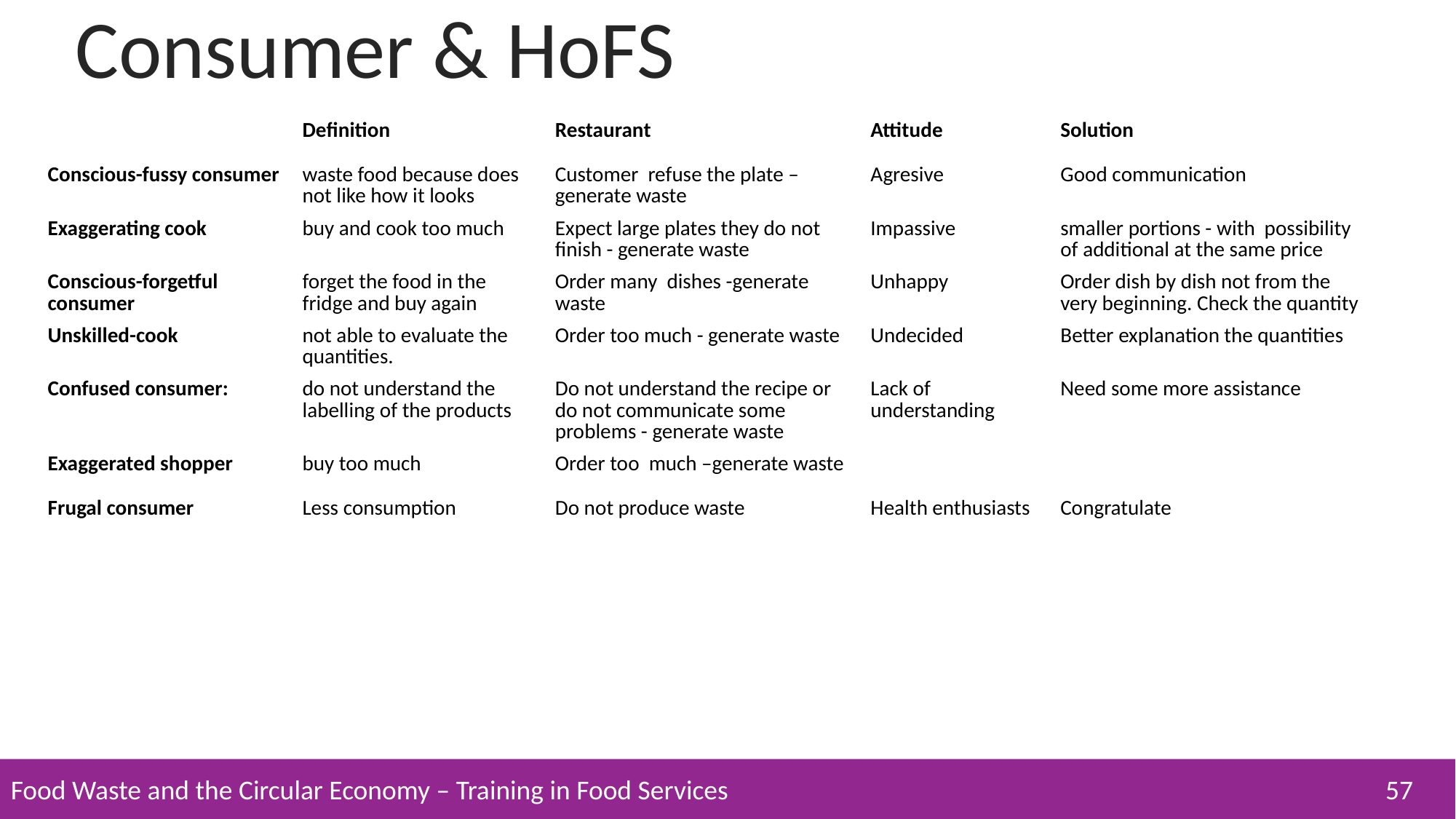

Consumer & HoFS
|  | Definition | Restaurant | Attitude | Solution |
| --- | --- | --- | --- | --- |
| Conscious-fussy consumer | waste food because does not like how it looks | Customer refuse the plate – generate waste | Agresive | Good communication |
| Exaggerating cook | buy and cook too much | Expect large plates they do not finish - generate waste | Impassive | smaller portions - with possibility of additional at the same price |
| Conscious-forgetful consumer | forget the food in the fridge and buy again | Order many dishes -generate waste | Unhappy | Order dish by dish not from the very beginning. Check the quantity |
| Unskilled-cook | not able to evaluate the quantities. | Order too much - generate waste | Undecided | Better explanation the quantities |
| Confused consumer: | do not understand the labelling of the products | Do not understand the recipe or do not communicate some problems - generate waste | Lack of understanding | Need some more assistance |
| Exaggerated shopper | buy too much | Order too much –generate waste |  |  |
| Frugal consumer | Less consumption | Do not produce waste | Health enthusiasts | Congratulate |